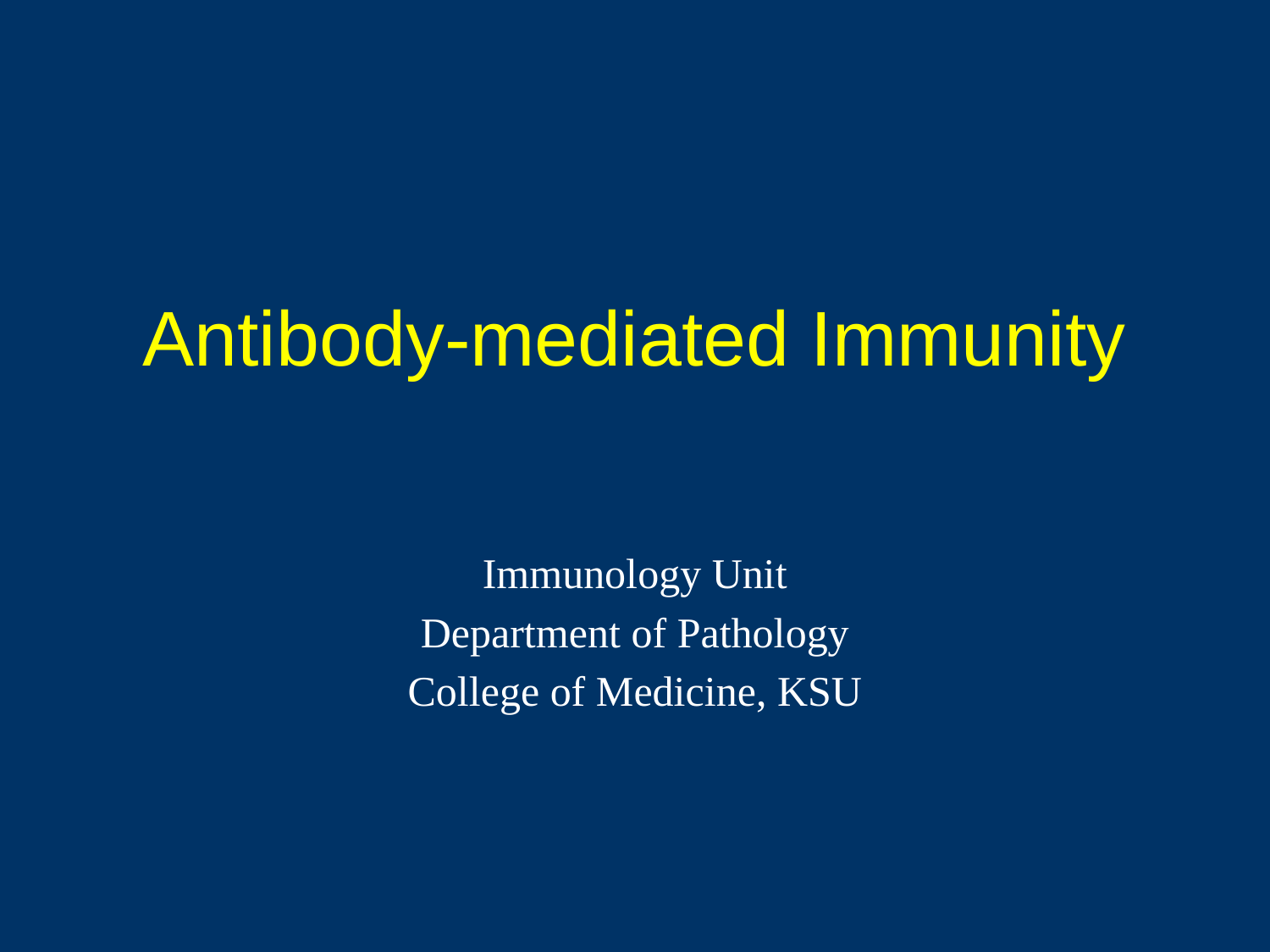

# Antibody-mediated Immunity
Immunology Unit
Department of Pathology
College of Medicine, KSU